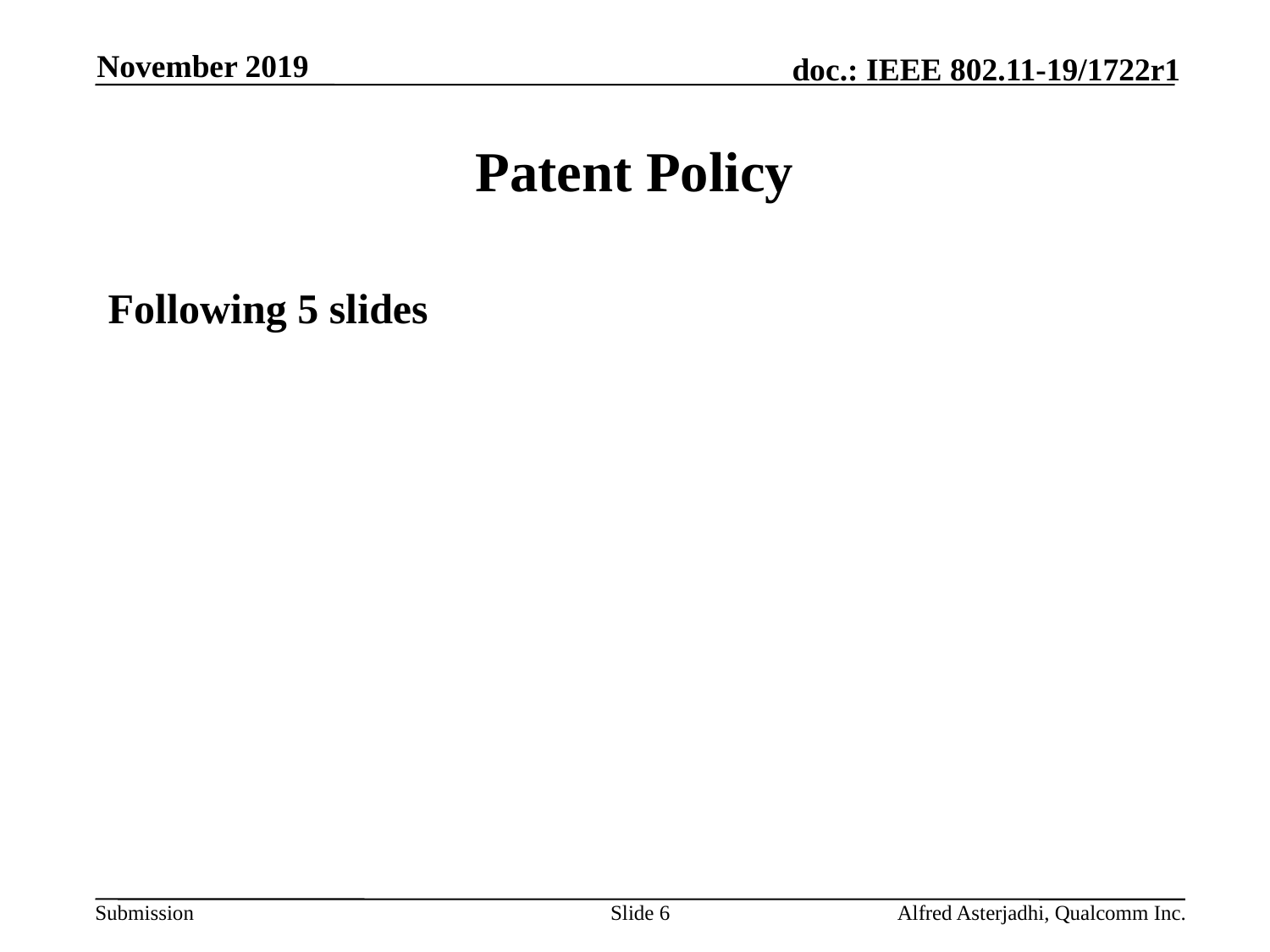

November 2019
# Patent Policy
Following 5 slides
Slide 6
Alfred Asterjadhi, Qualcomm Inc.